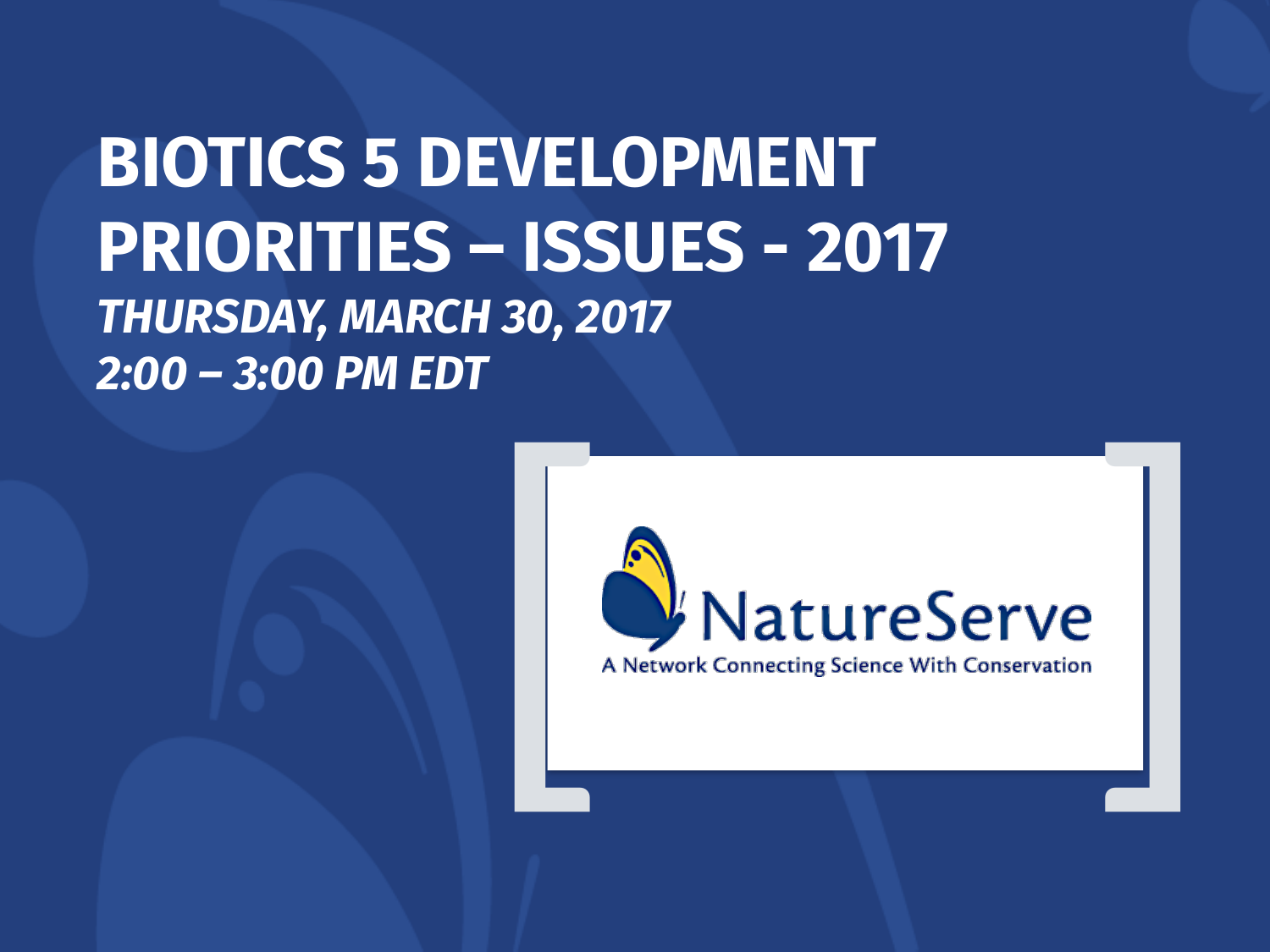

# Biotics 5 development priorities – issues - 2017 Thursday, march 30, 2017 2:00 – 3:00 PM EdT